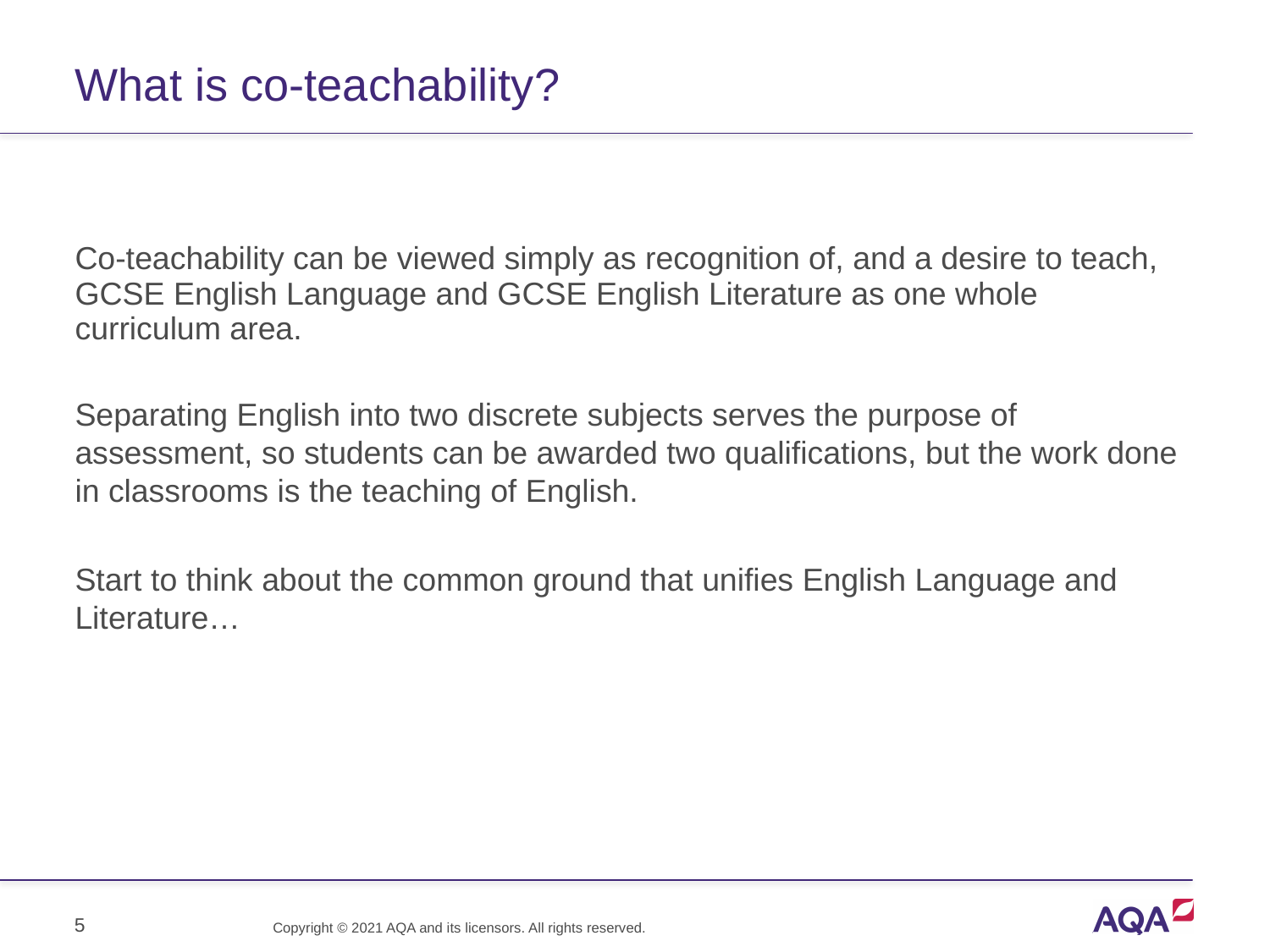

# What is co-teachability?
Co-teachability can be viewed simply as recognition of, and a desire to teach, GCSE English Language and GCSE English Literature as one whole curriculum area.

Separating English into two discrete subjects serves the purpose of assessment, so students can be awarded two qualifications, but the work done in classrooms is the teaching of English.

Start to think about the common ground that unifies English Language and Literature…

5
Copyright © 2021 AQA and its licensors. All rights reserved.